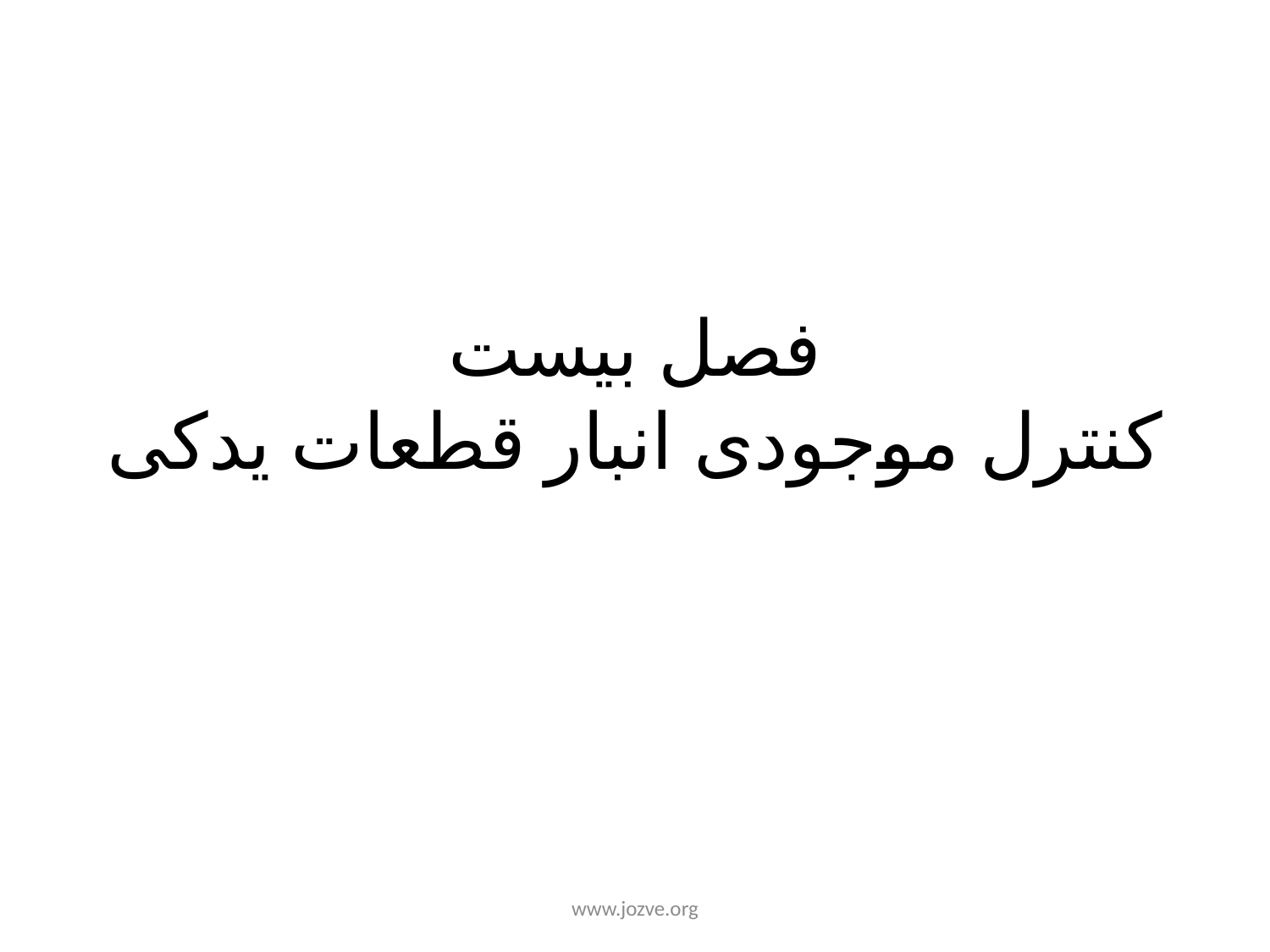

# فصل بیست کنترل موجودی انبار قطعات یدکی
www.jozve.org